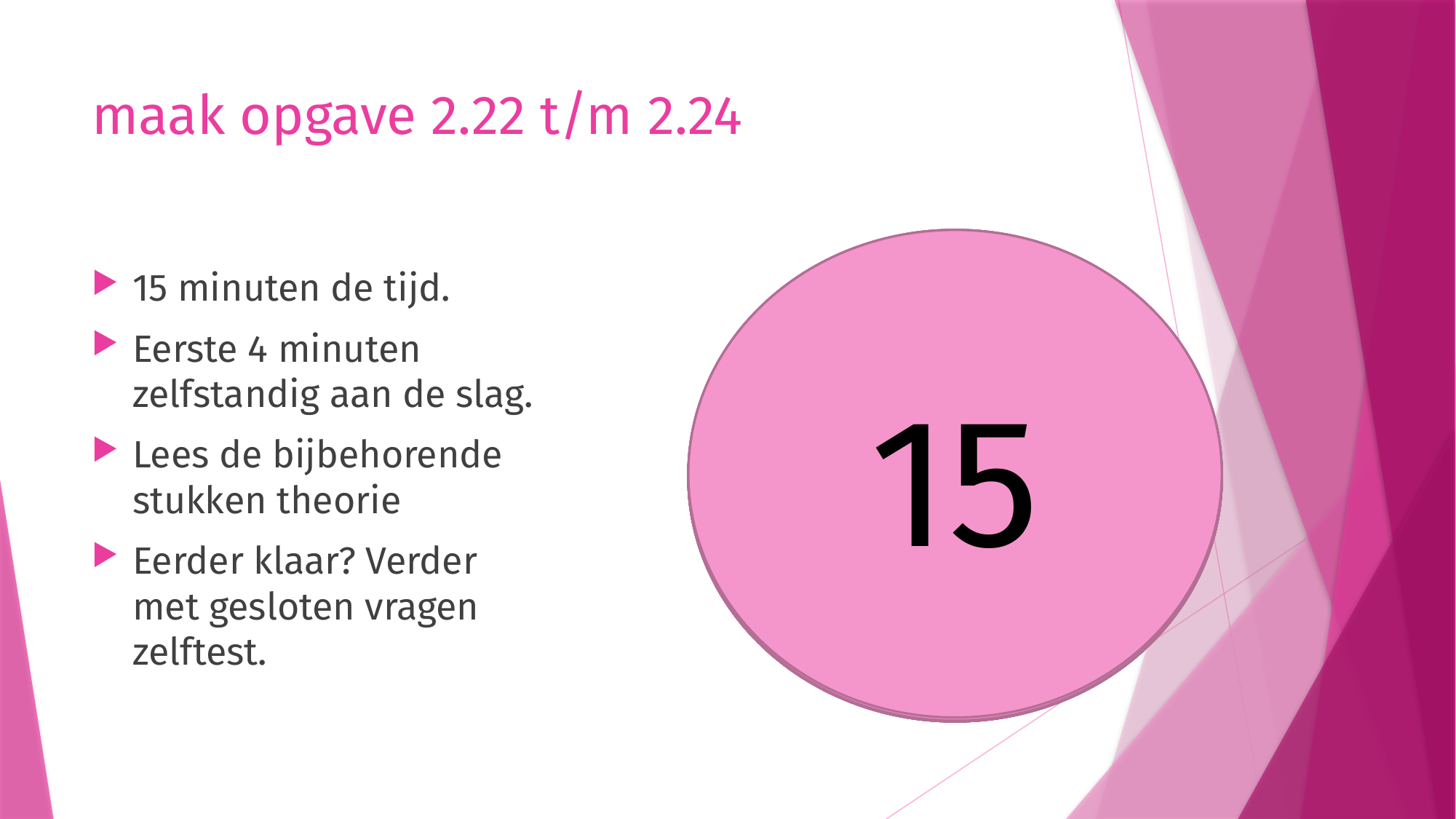

# maak opgave 2.22 t/m 2.24
15
12
11
10
9
8
14
13
5
6
7
4
3
1
2
15 minuten de tijd.
Eerste 4 minuten zelfstandig aan de slag.
Lees de bijbehorende stukken theorie
Eerder klaar? Verder met gesloten vragen zelftest.